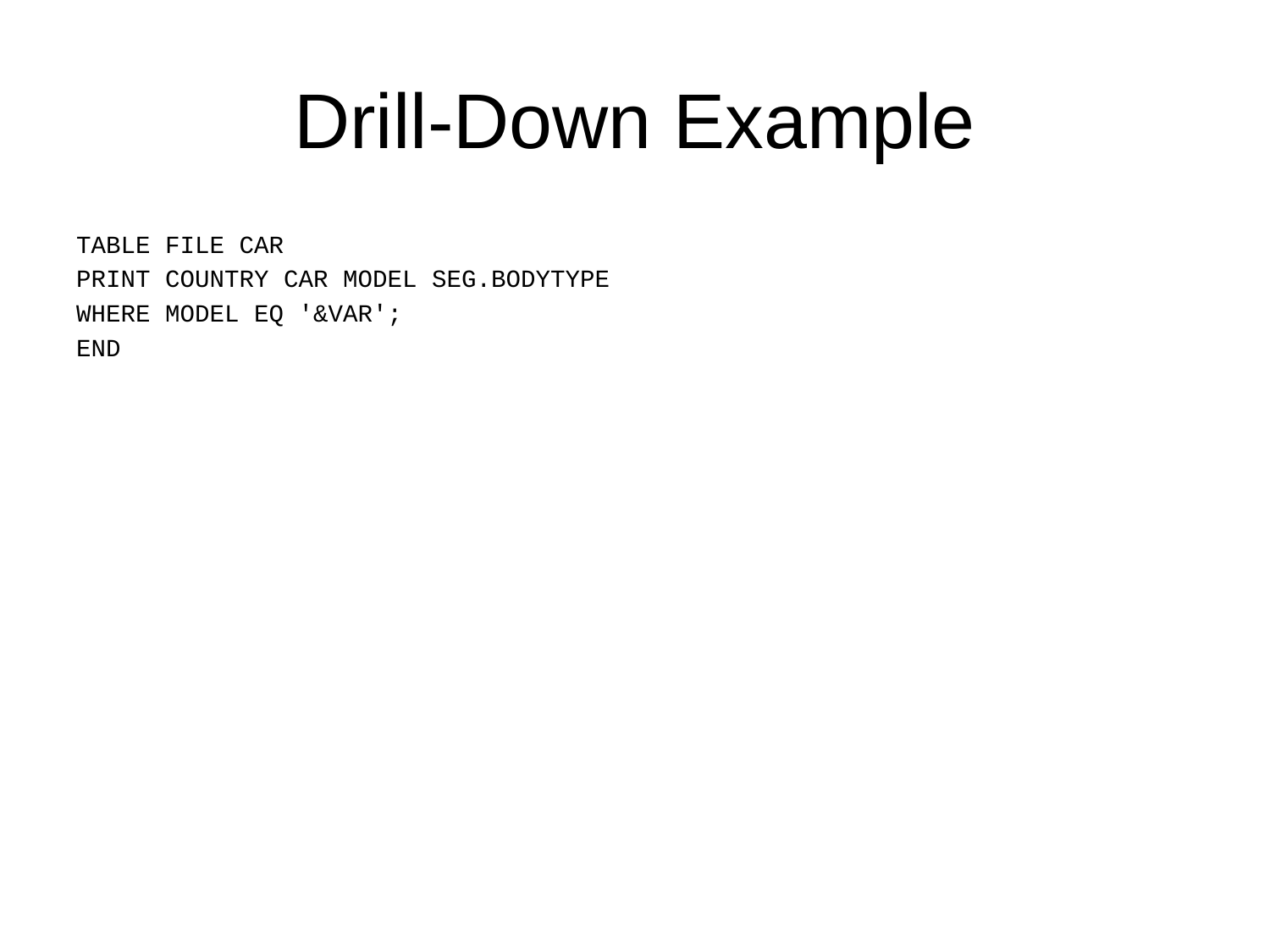

# Drill-Down Example
TABLE FILE CAR
PRINT COUNTRY CAR MODEL SEG.BODYTYPE
WHERE MODEL EQ '&VAR';
END